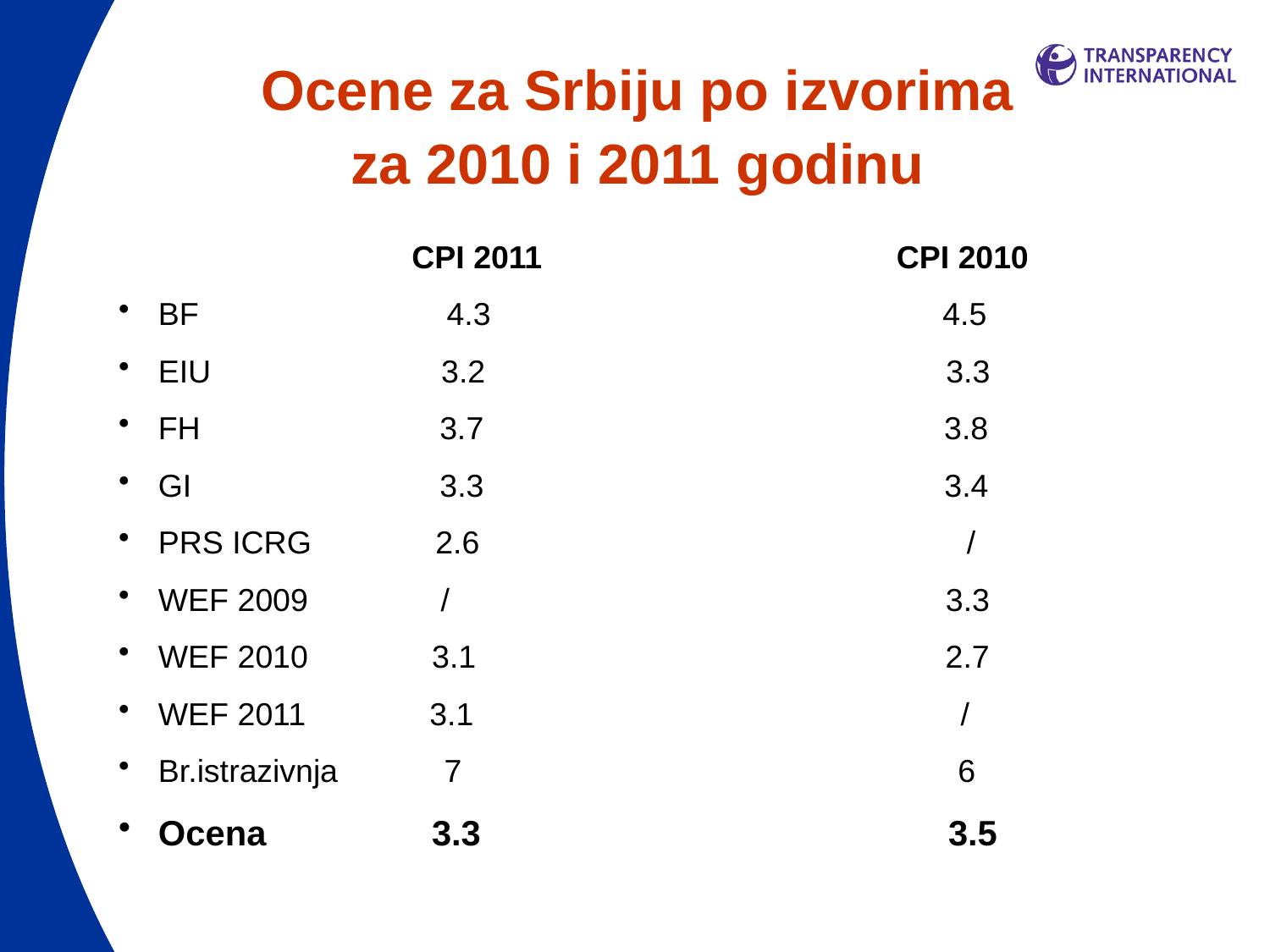

# Ocene za Srbiju po izvorima za 2010 i 2011 godinu
                                 CPI 2011                                        CPI 2010
BF                            4.3                                                   4.5
EIU                          3.2                                                    3.3
FH                           3.7                                                    3.8
GI                            3.3                                                    3.4
PRS ICRG              2.6                                                       /
WEF 2009               /                                                        3.3
WEF 2010              3.1                                                     2.7
WEF 2011              3.1                                                       /
Br.istrazivnja            7                                                        6
Ocena                 3.3                                                3.5